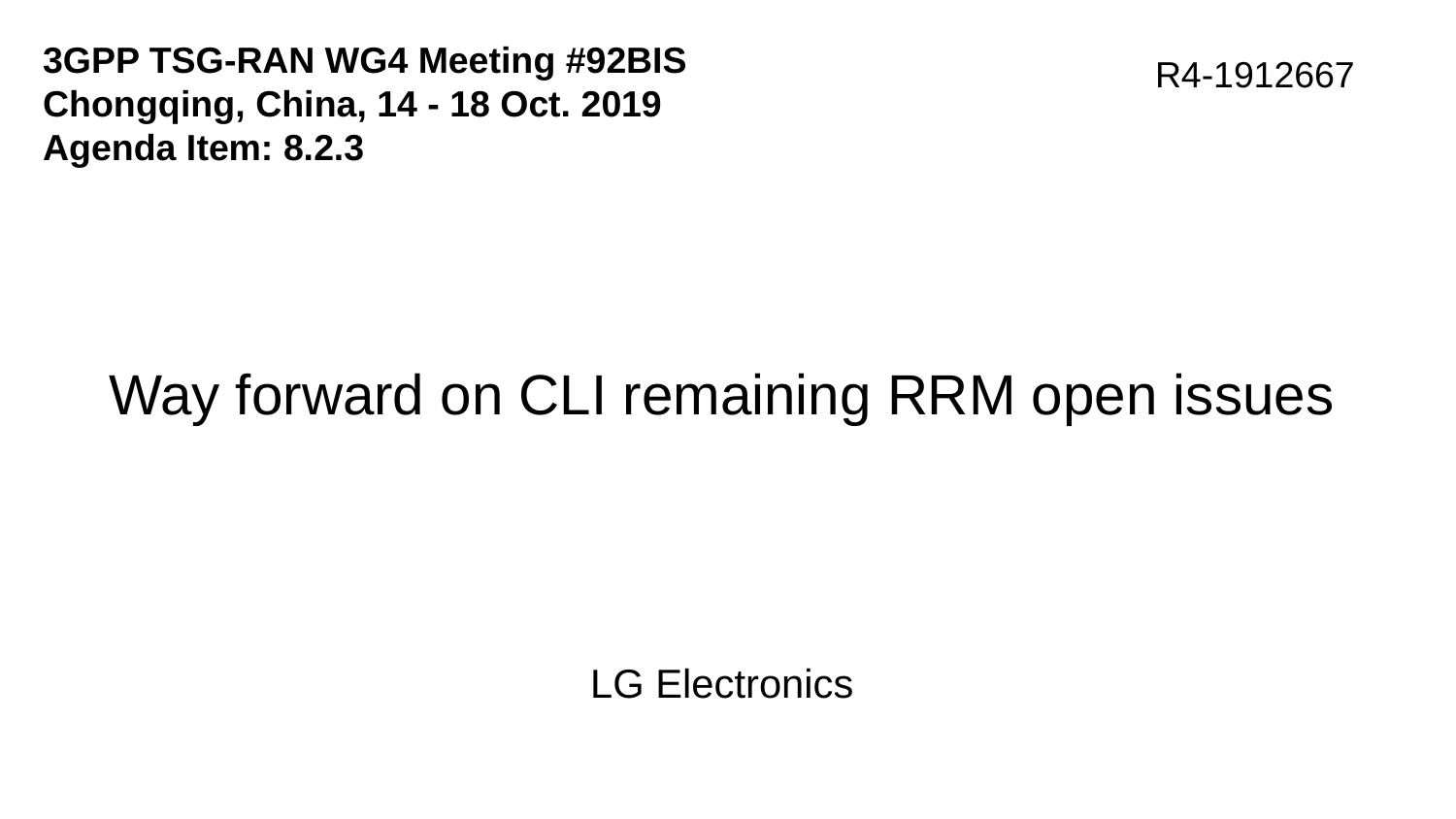

3GPP TSG-RAN WG4 Meeting #92BIS
Chongqing, China, 14 - 18 Oct. 2019
Agenda Item: 8.2.3
R4-1912667
# Way forward on CLI remaining RRM open issues
LG Electronics